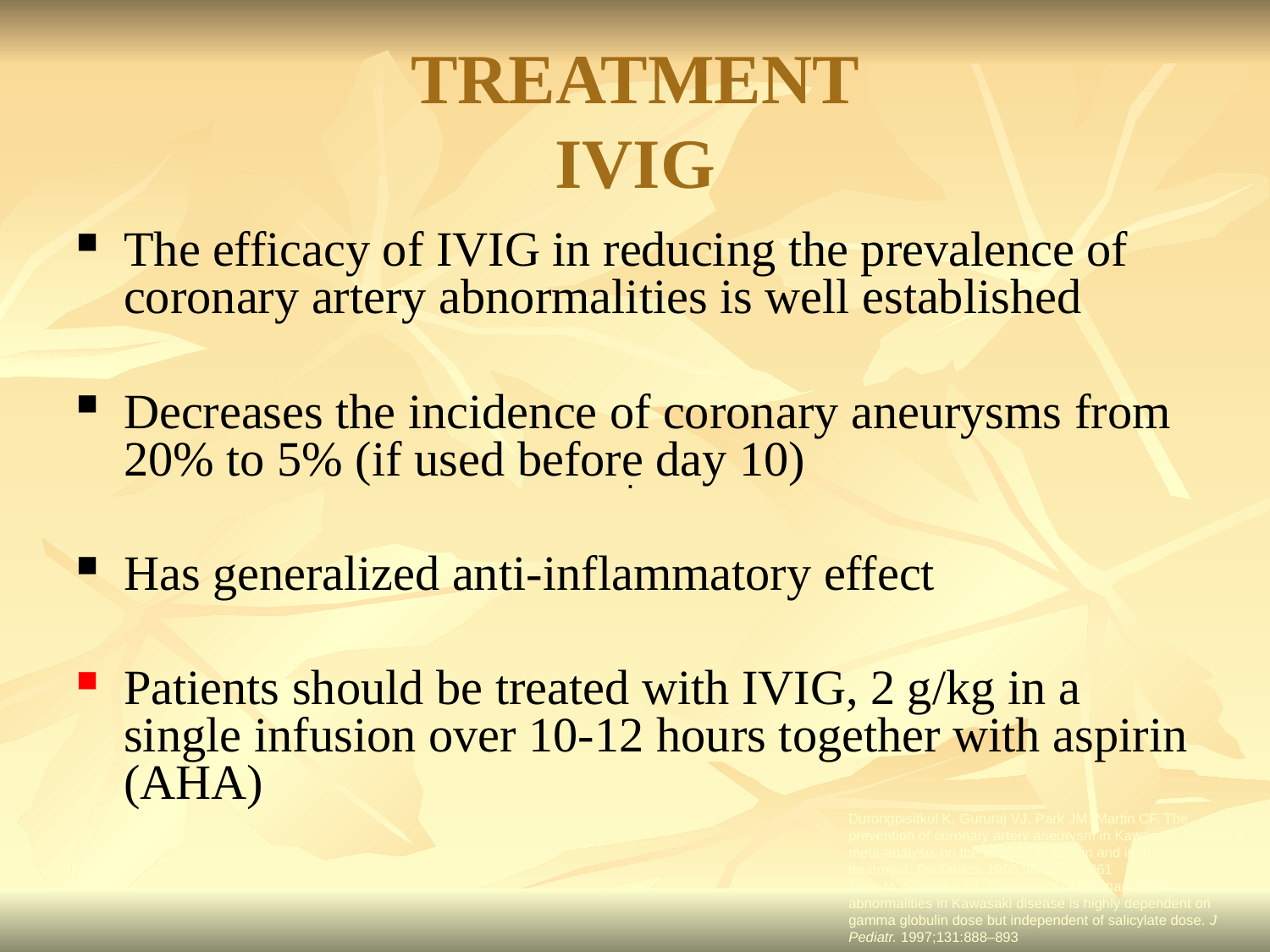

# TREATMENT IVIG
The efficacy of IVIG in reducing the prevalence of coronary artery abnormalities is well established

Decreases the incidence of coronary aneurysms from 20% to 5% (if used before day 10)

Has generalized anti-inflammatory effect

Patients should be treated with IVIG, 2 g/kg in a single infusion over 10-12 hours together with aspirin (AHA)

.
Durongpisitkul K, Gururaj VJ, Park JM, Martin CF. The prevention of coronary artery aneurysm in Kawasaki disease: a meta-analysis on the efficacy of aspirin and immunoglobulin treatment. Pediatrics. 1995;96:1057–1061
Terai M, Shulman ST. Prevalence of coronary artery abnormalities in Kawasaki disease is highly dependent on gamma globulin dose but independent of salicylate dose. J Pediatr. 1997;131:888–893